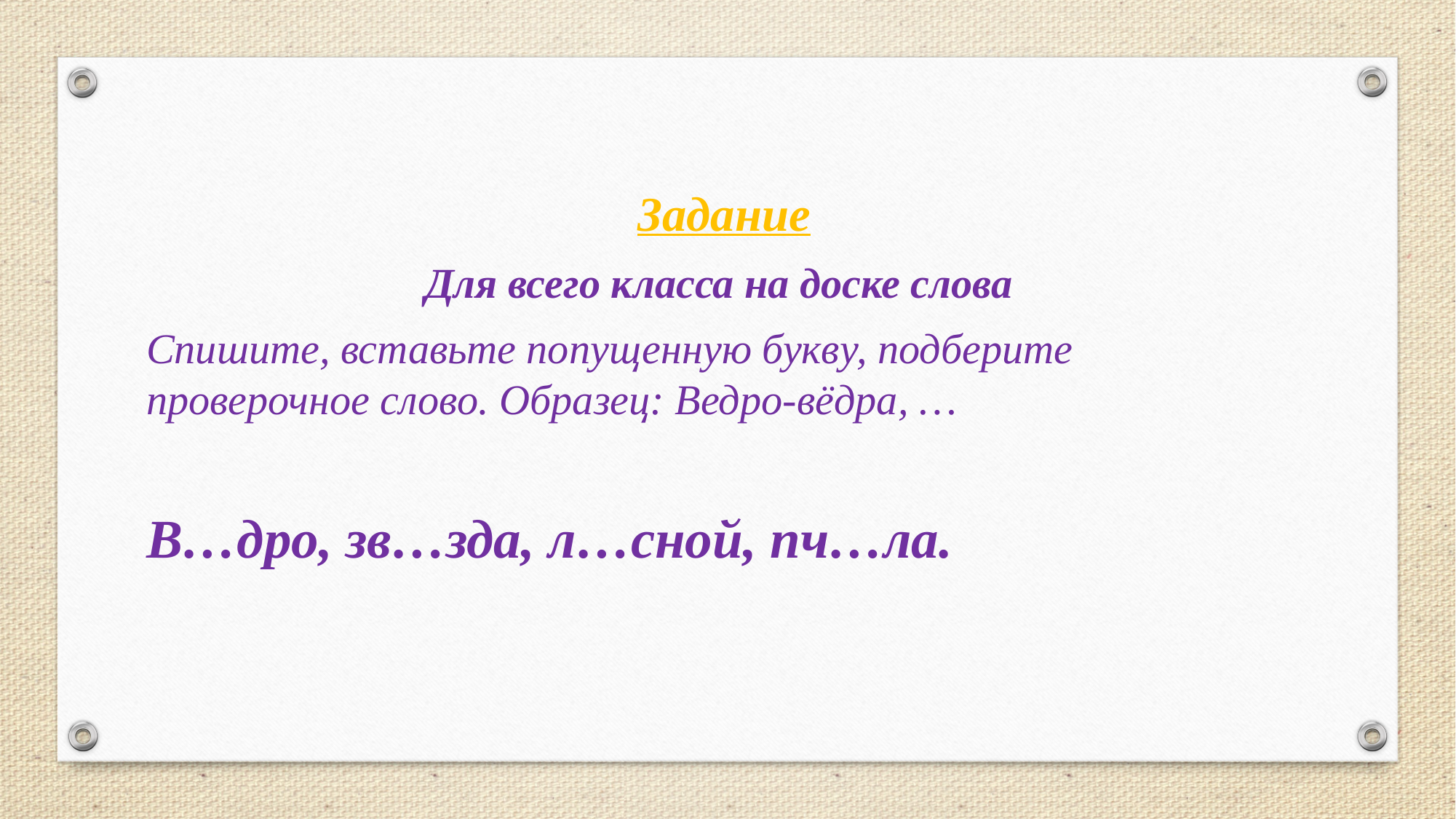

Задание
Для всего класса на доске слова
Спишите, вставьте попущенную букву, подберите проверочное слово. Образец: Ведро-вёдра, …

В…дро, зв…зда, л…сной, пч…ла.